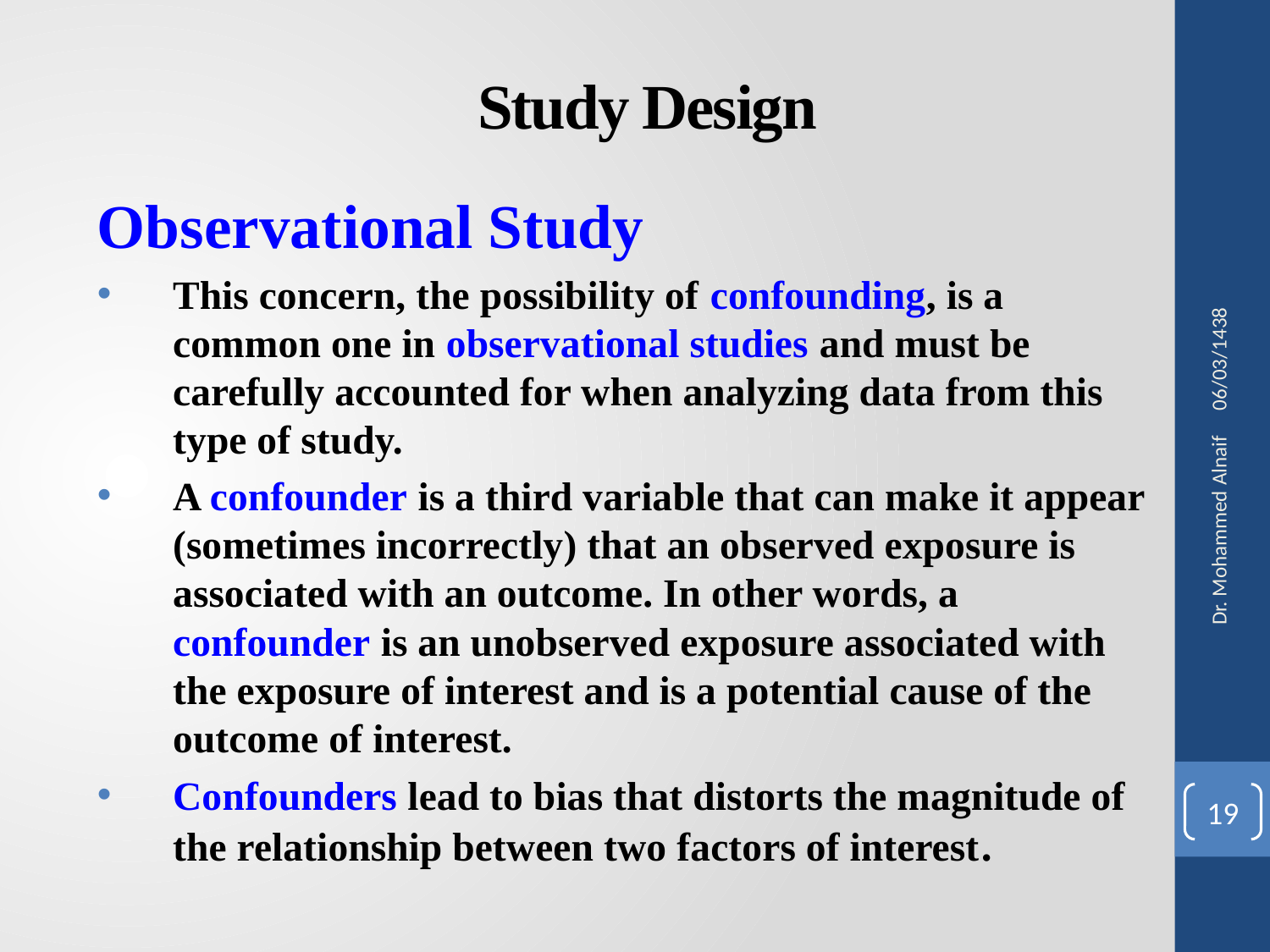

# Study Design
Observational Study
This concern, the possibility of confounding, is a common one in observational studies and must be carefully accounted for when analyzing data from this type of study.
A confounder is a third variable that can make it appear (sometimes incorrectly) that an observed exposure is associated with an outcome. In other words, a confounder is an unobserved exposure associated with the exposure of interest and is a potential cause of the outcome of interest.
Confounders lead to bias that distorts the magnitude of the relationship between two factors of interest.
06/03/1438
Dr. Mohammed Alnaif
19